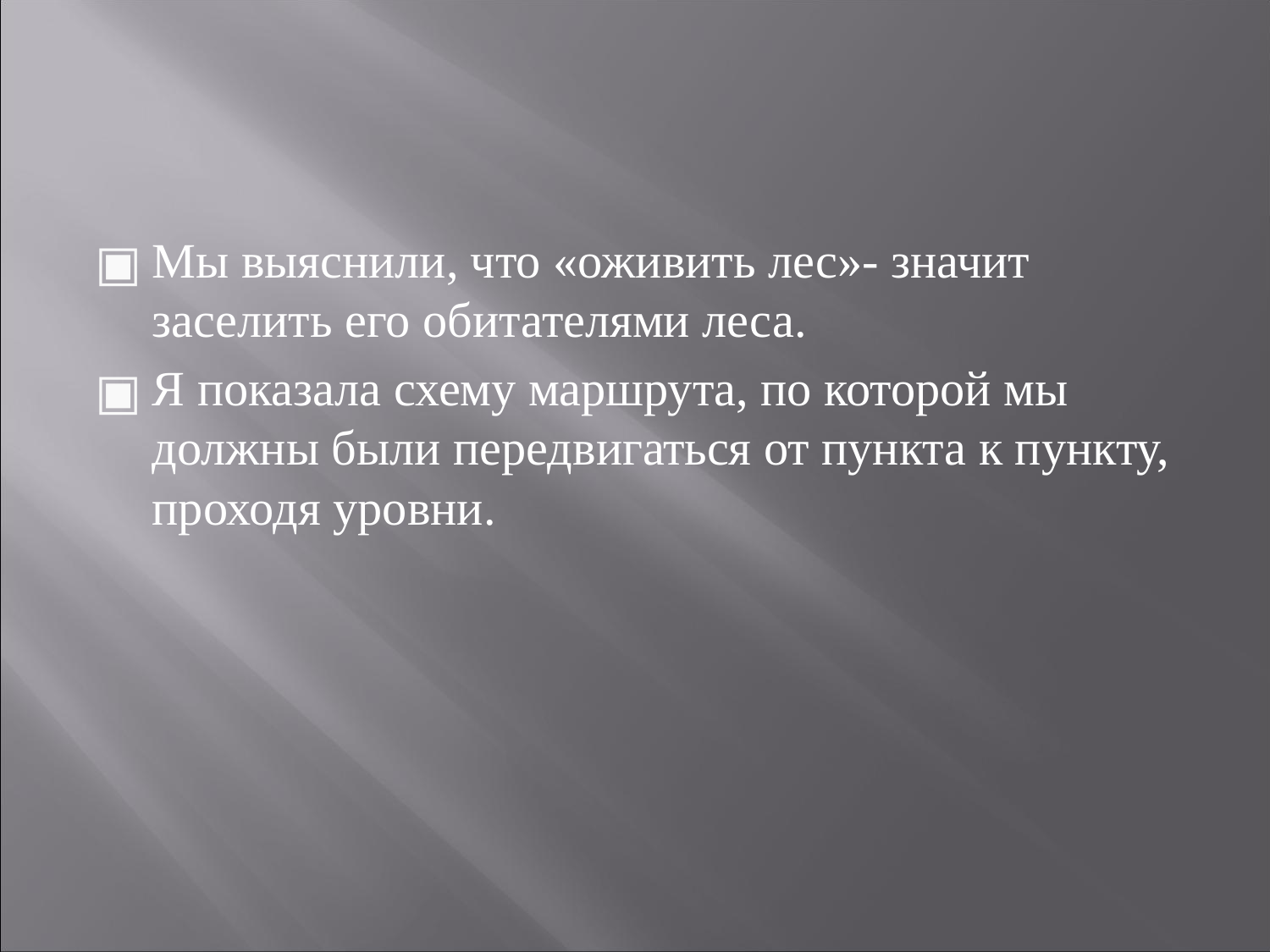

#
Мы выяснили, что «оживить лес»- значит заселить его обитателями леса.
Я показала схему маршрута, по которой мы должны были передвигаться от пункта к пункту, проходя уровни.